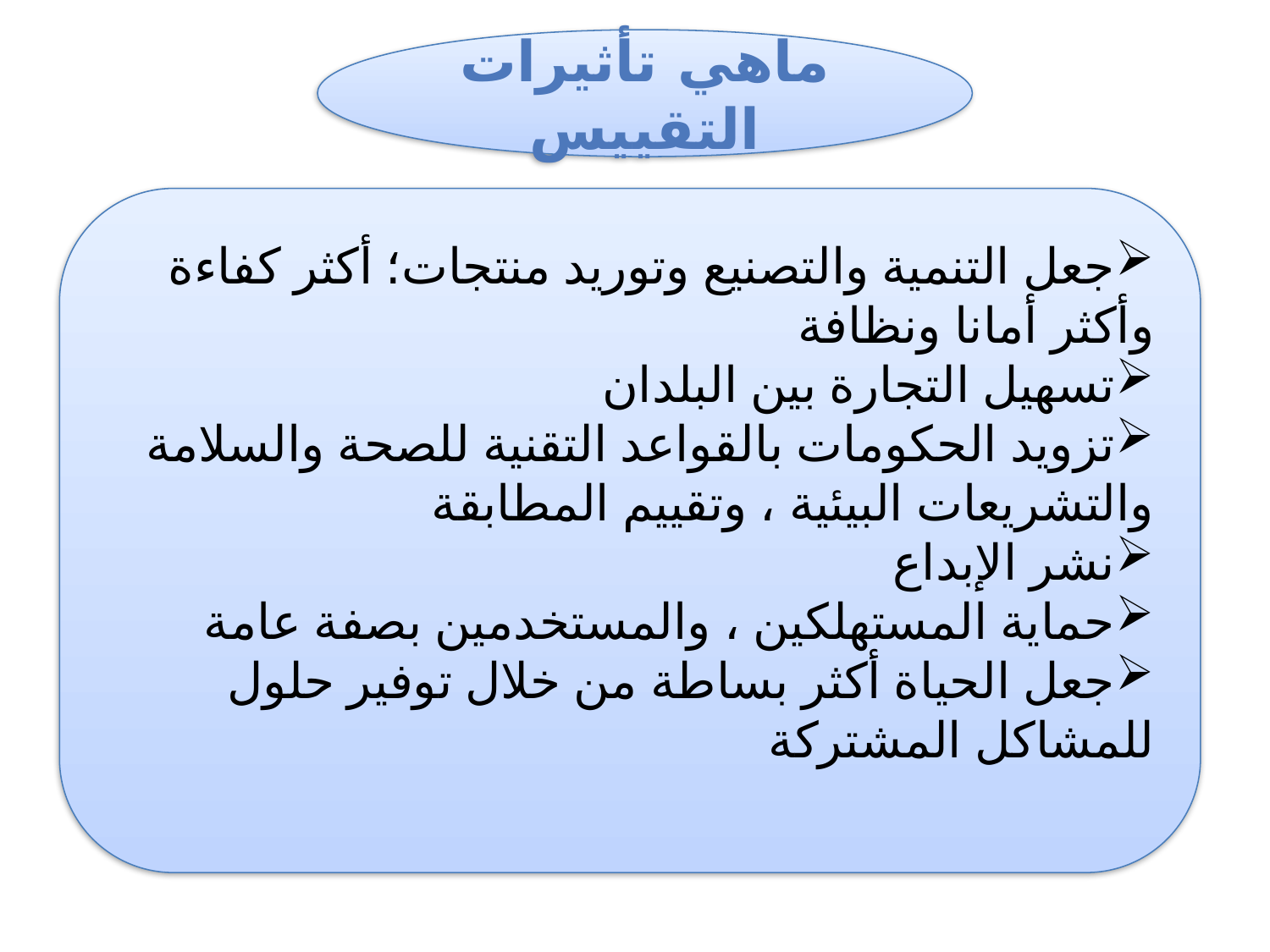

ماهي تأثيرات التقييس
جعل التنمية والتصنيع وتوريد منتجات؛ أكثر كفاءة وأكثر أمانا ونظافة
تسهيل التجارة بين البلدان
تزويد الحكومات بالقواعد التقنية للصحة والسلامة والتشريعات البيئية ، وتقييم المطابقة
نشر الإبداع
حماية المستهلكين ، والمستخدمين بصفة عامة
جعل الحياة أكثر بساطة من خلال توفير حلول للمشاكل المشتركة